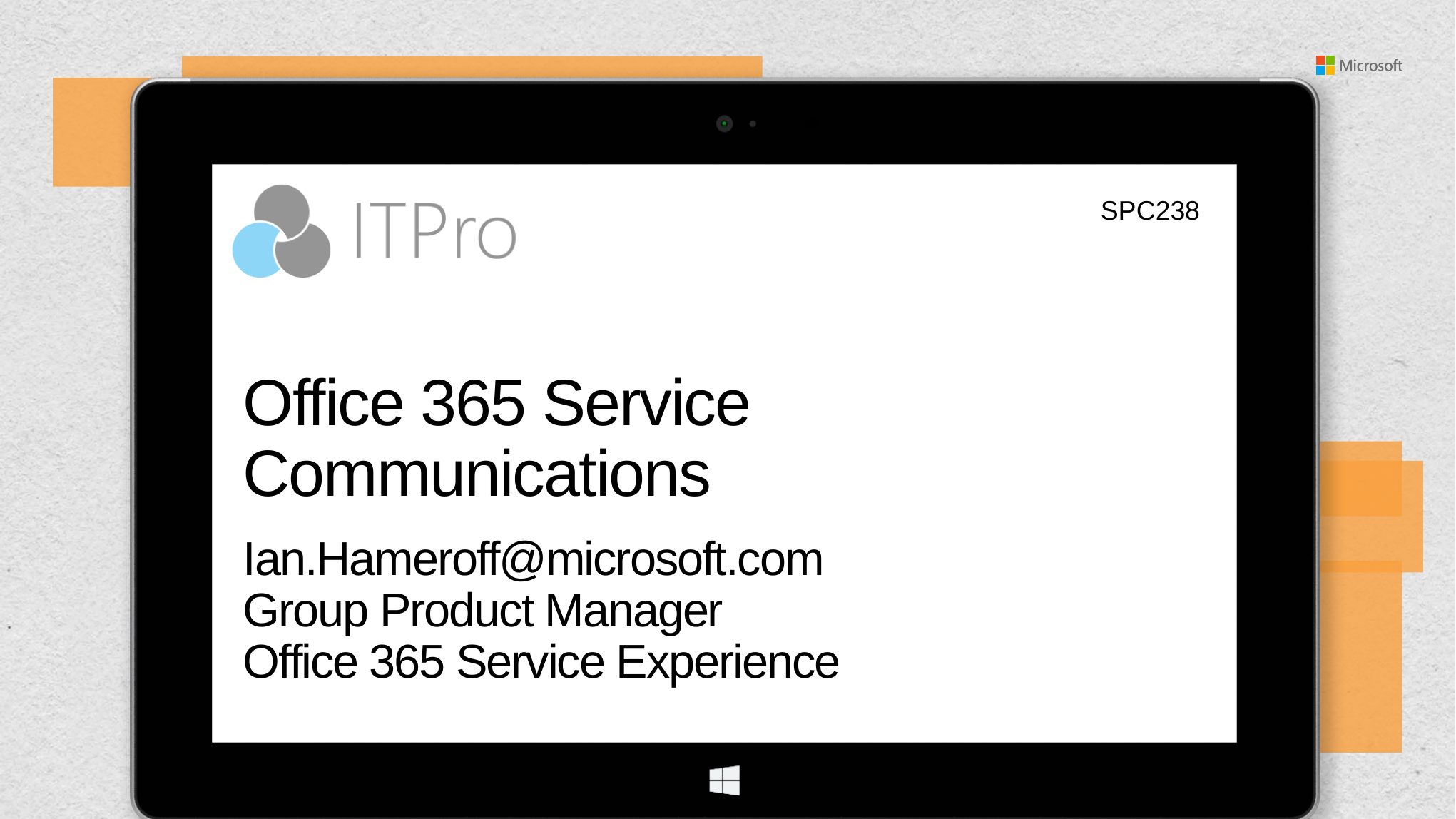

SPC238
# Office 365 Service Communications
Ian.Hameroff@microsoft.com
Group Product Manager
Office 365 Service Experience